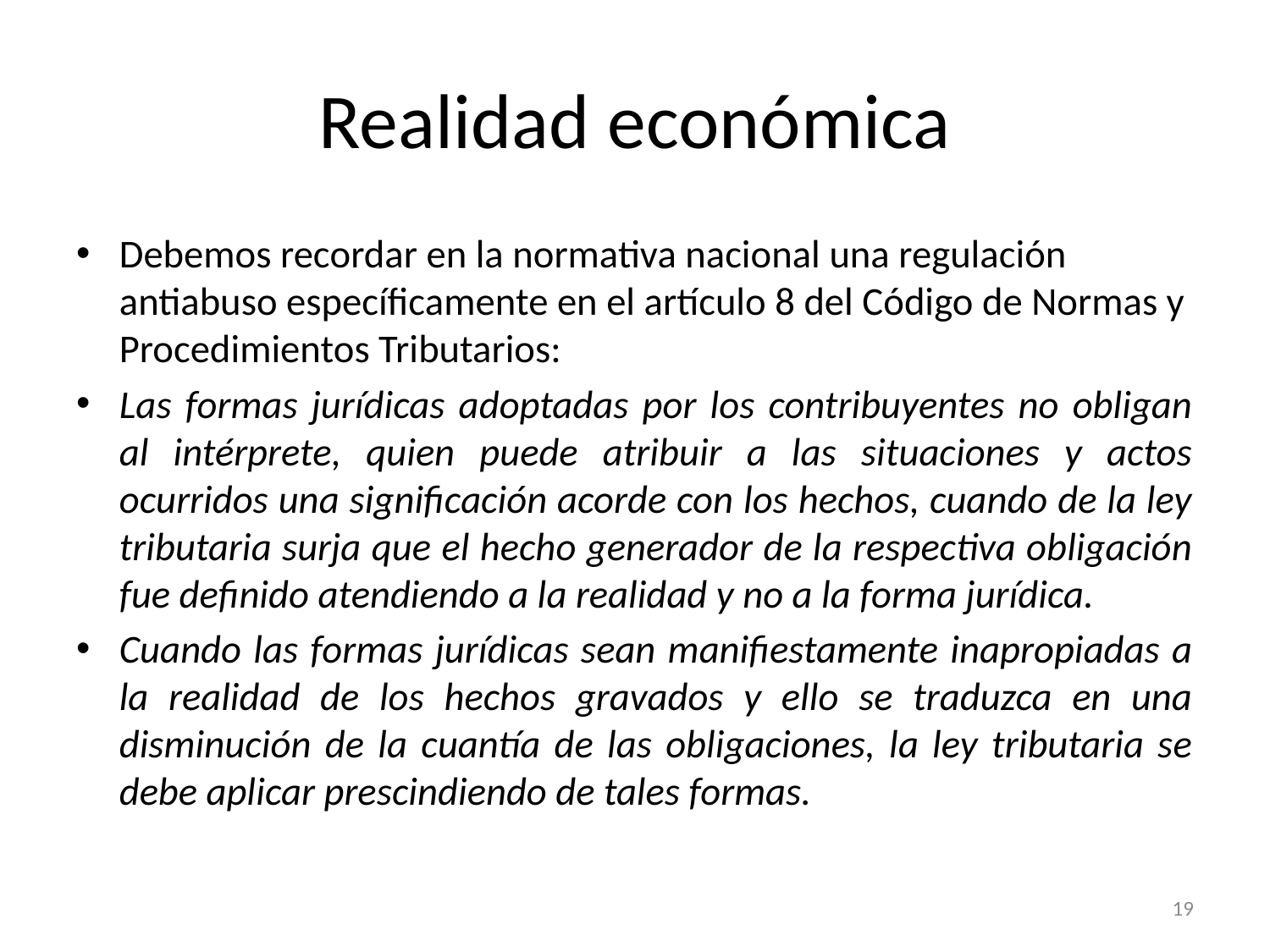

# Realidad económica
Debemos recordar en la normativa nacional una regulación antiabuso específicamente en el artículo 8 del Código de Normas y Procedimientos Tributarios:
Las formas jurídicas adoptadas por los contribuyentes no obligan al intérprete, quien puede atribuir a las situaciones y actos ocurridos una significación acorde con los hechos, cuando de la ley tributaria surja que el hecho generador de la respectiva obligación fue definido atendiendo a la realidad y no a la forma jurídica.
Cuando las formas jurídicas sean manifiestamente inapropiadas a la realidad de los hechos gravados y ello se traduzca en una disminución de la cuantía de las obligaciones, la ley tributaria se debe aplicar prescindiendo de tales formas.

19